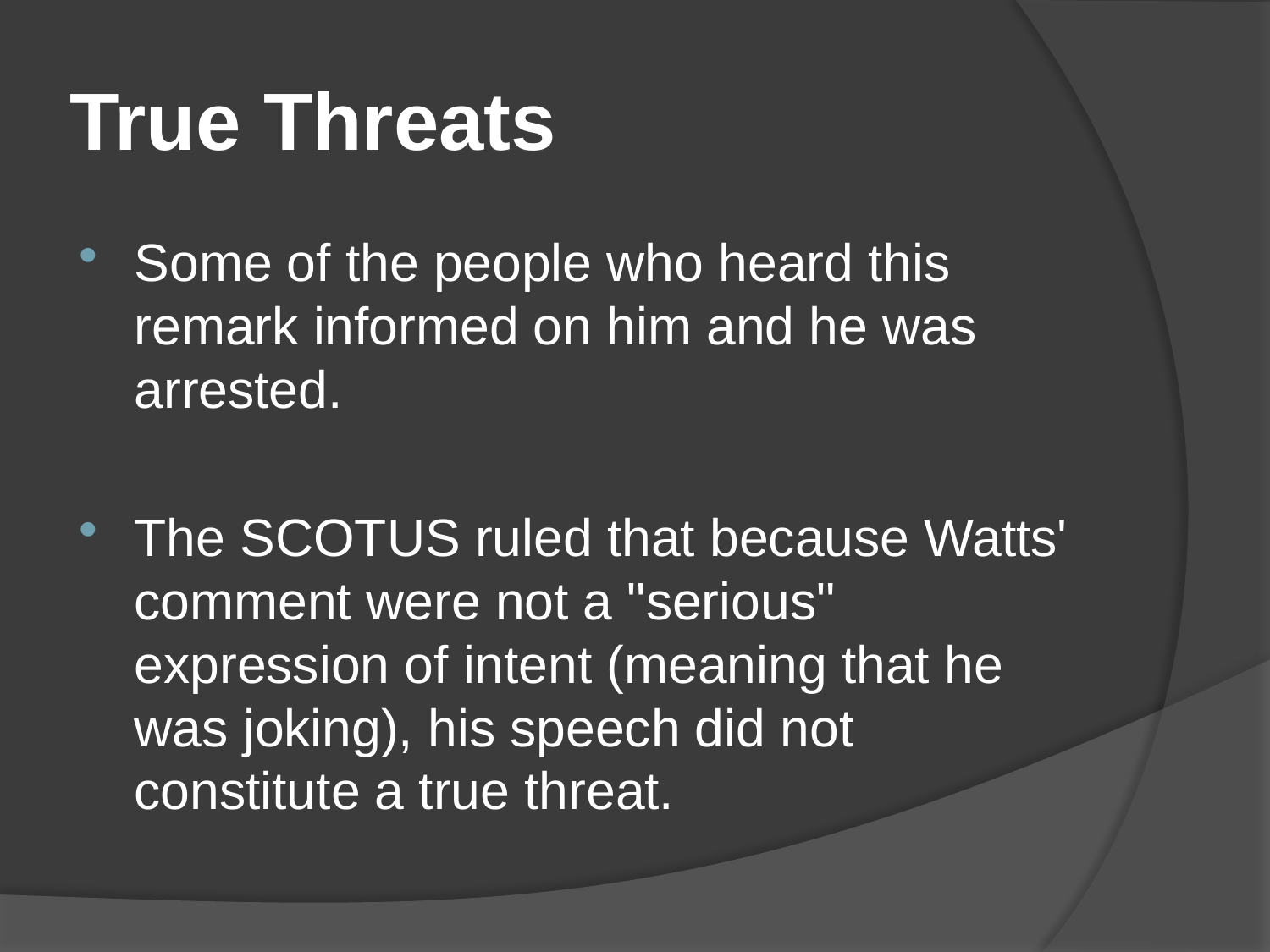

# True Threats
Some of the people who heard this remark informed on him and he was arrested.

The SCOTUS ruled that because Watts' comment were not a "serious" expression of intent (meaning that he was joking), his speech did not constitute a true threat.